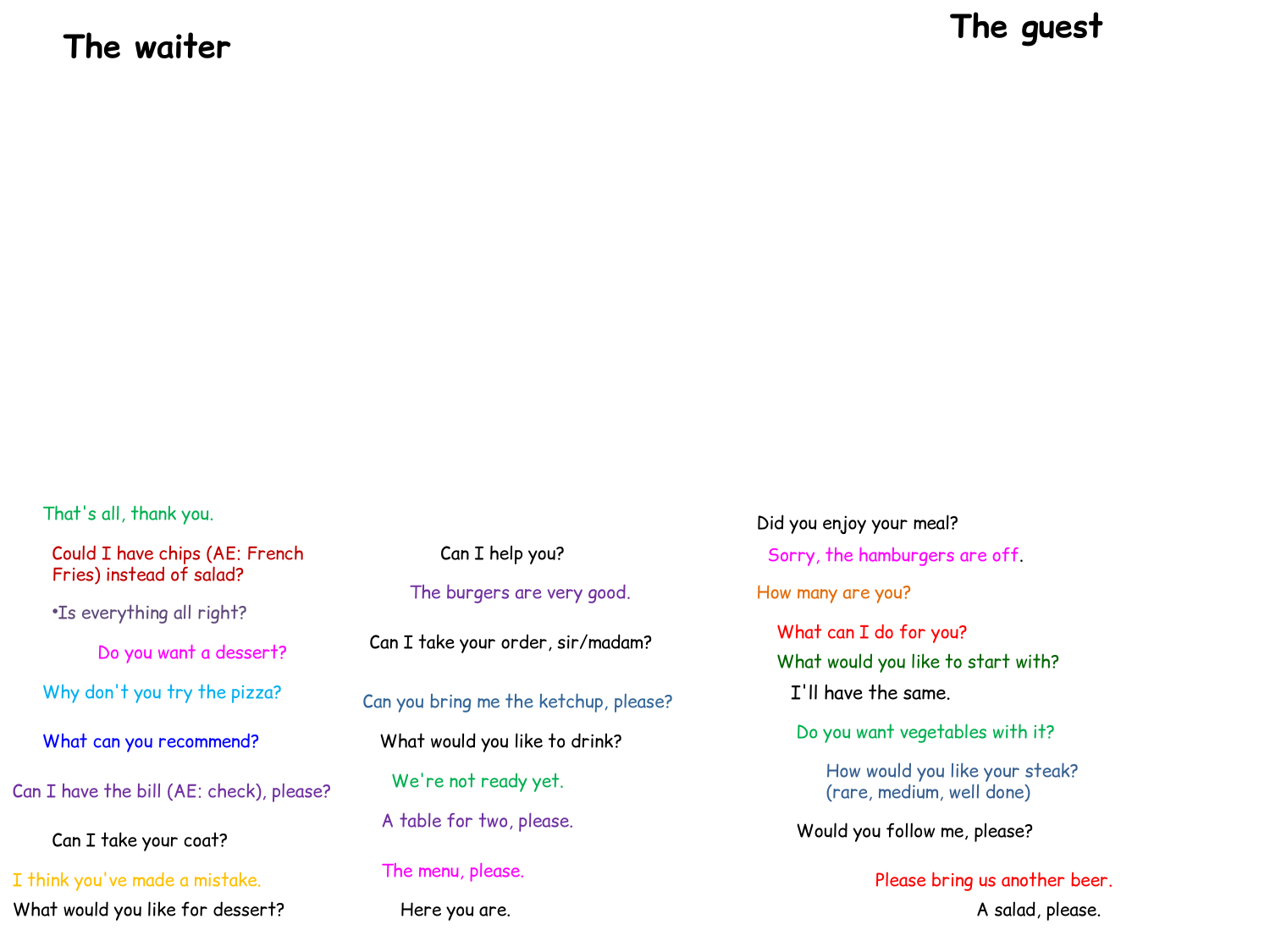

The guest
The waiter
That's all, thank you.
Did you enjoy your meal?
Could I have chips (AE: French Fries) instead of salad?
Can I help you?
Sorry, the hamburgers are off.

The burgers are very good.
How many are you?
Is everything all right?
What can I do for you?
Can I take your order, sir/madam?
Do you want a dessert?
What would you like to start with?
Why don't you try the pizza?
I'll have the same.
Can you bring me the ketchup, please?
Do you want vegetables with it?
What can you recommend?
What would you like to drink?
How would you like your steak? (rare, medium, well done)
We're not ready yet.
Can I have the bill (AE: check), please?
A table for two, please.
Would you follow me, please?
Can I take your coat?
The menu, please.
I think you've made a mistake.
Please bring us another beer.
What would you like for dessert?
Here you are.
A salad, please.